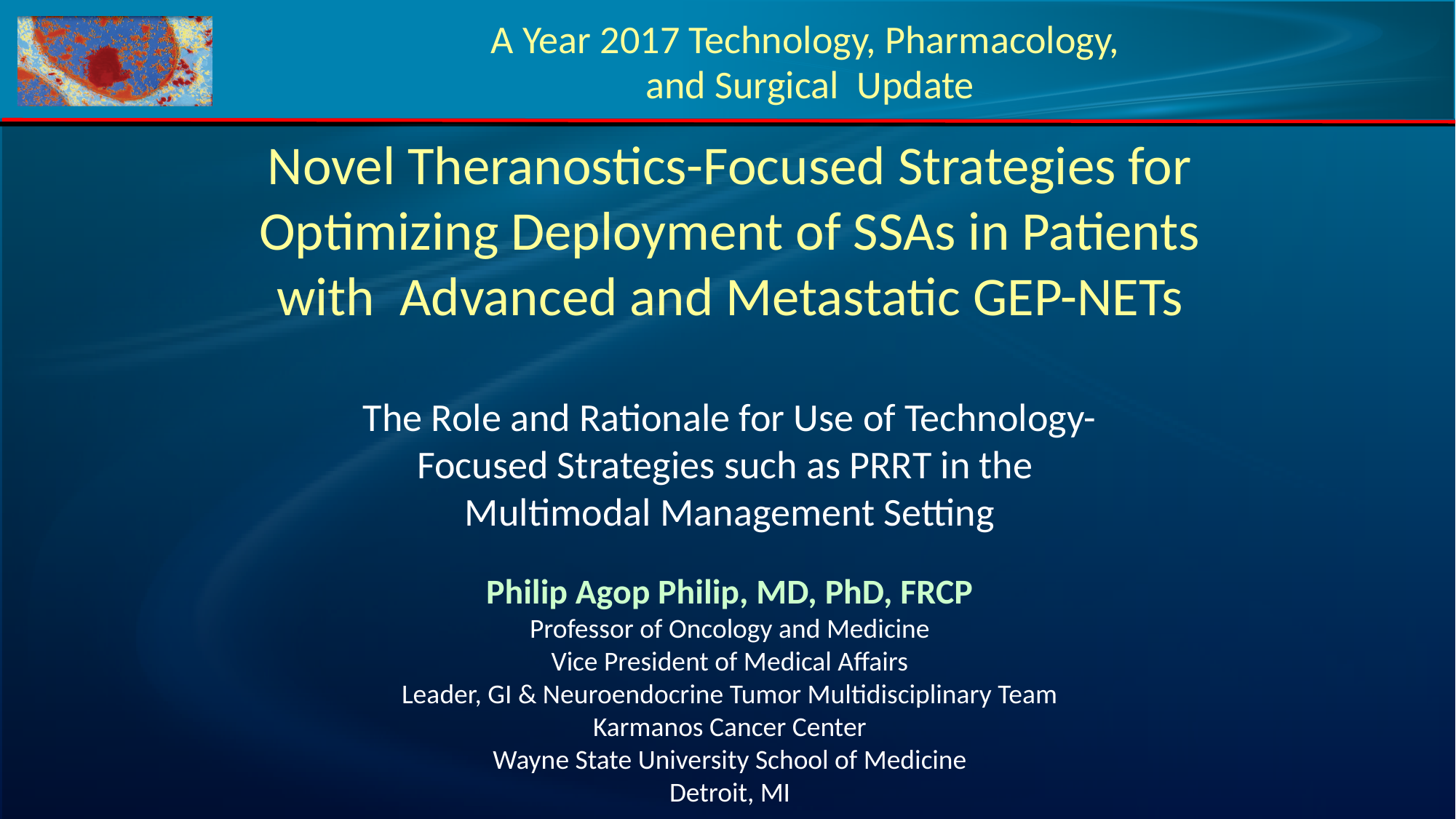

A Year 2017 Technology, Pharmacology,
and Surgical  Update
Novel Theranostics-Focused Strategies for Optimizing Deployment of SSAs in Patients with  Advanced and Metastatic GEP-NETs

The Role and Rationale for Use of Technology-
Focused Strategies such as PRRT in the
Multimodal Management Setting

Philip Agop Philip, MD, PhD, FRCP
Professor of Oncology and Medicine
Vice President of Medical Affairs
Leader, GI & Neuroendocrine Tumor Multidisciplinary Team
Karmanos Cancer Center
Wayne State University School of Medicine
Detroit, MI